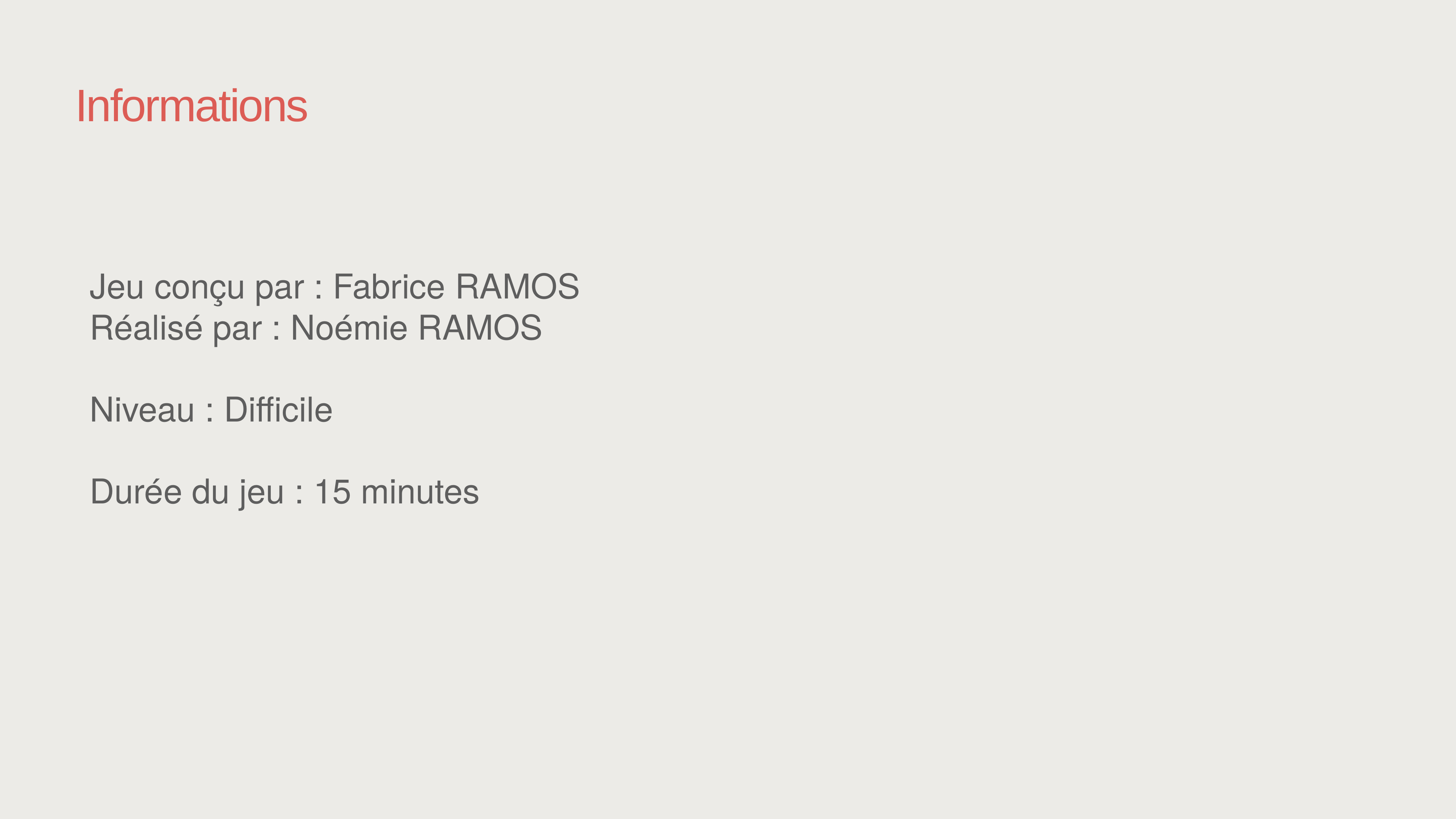

# Informations
Jeu conçu par : Fabrice RAMOS
Réalisé par : Noémie RAMOS

Niveau : Difficile

Durée du jeu : 15 minutes